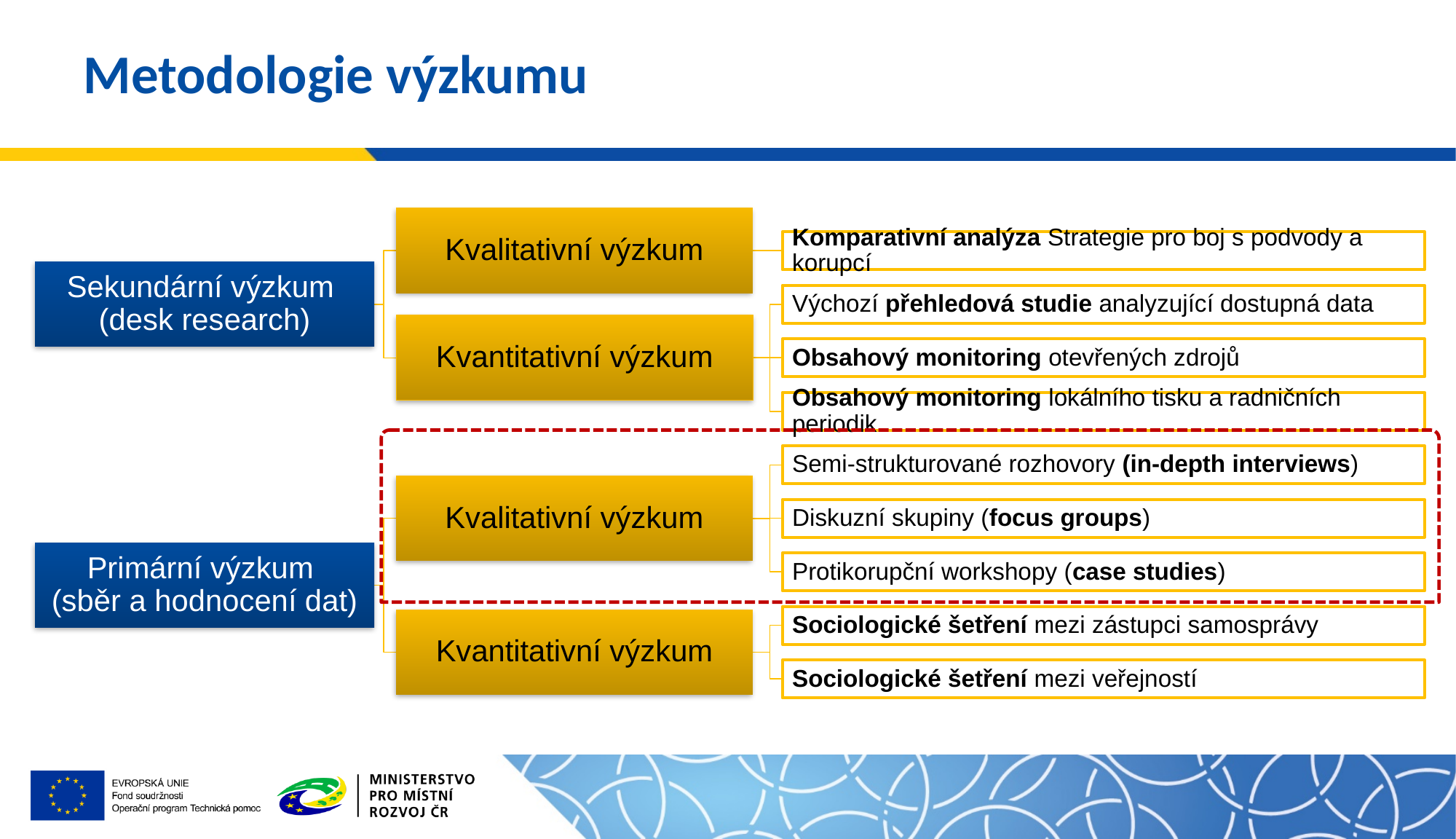

# Metodologie výzkumu
Sekundární výzkum
(desk research)
Kvalitativní výzkum
Komparativní analýza Strategie pro boj s podvody a korupcí
Kvantitativní výzkum
Výchozí přehledová studie analyzující dostupná data
Obsahový monitoring otevřených zdrojů
Obsahový monitoring lokálního tisku a radničních periodik
Primární výzkum
(sběr a hodnocení dat)
Kvalitativní výzkum
Semi-strukturované rozhovory (in-depth interviews)
Diskuzní skupiny (focus groups)
Protikorupční workshopy (case studies)
Kvantitativní výzkum
Sociologické šetření mezi zástupci samosprávy
Sociologické šetření mezi veřejností